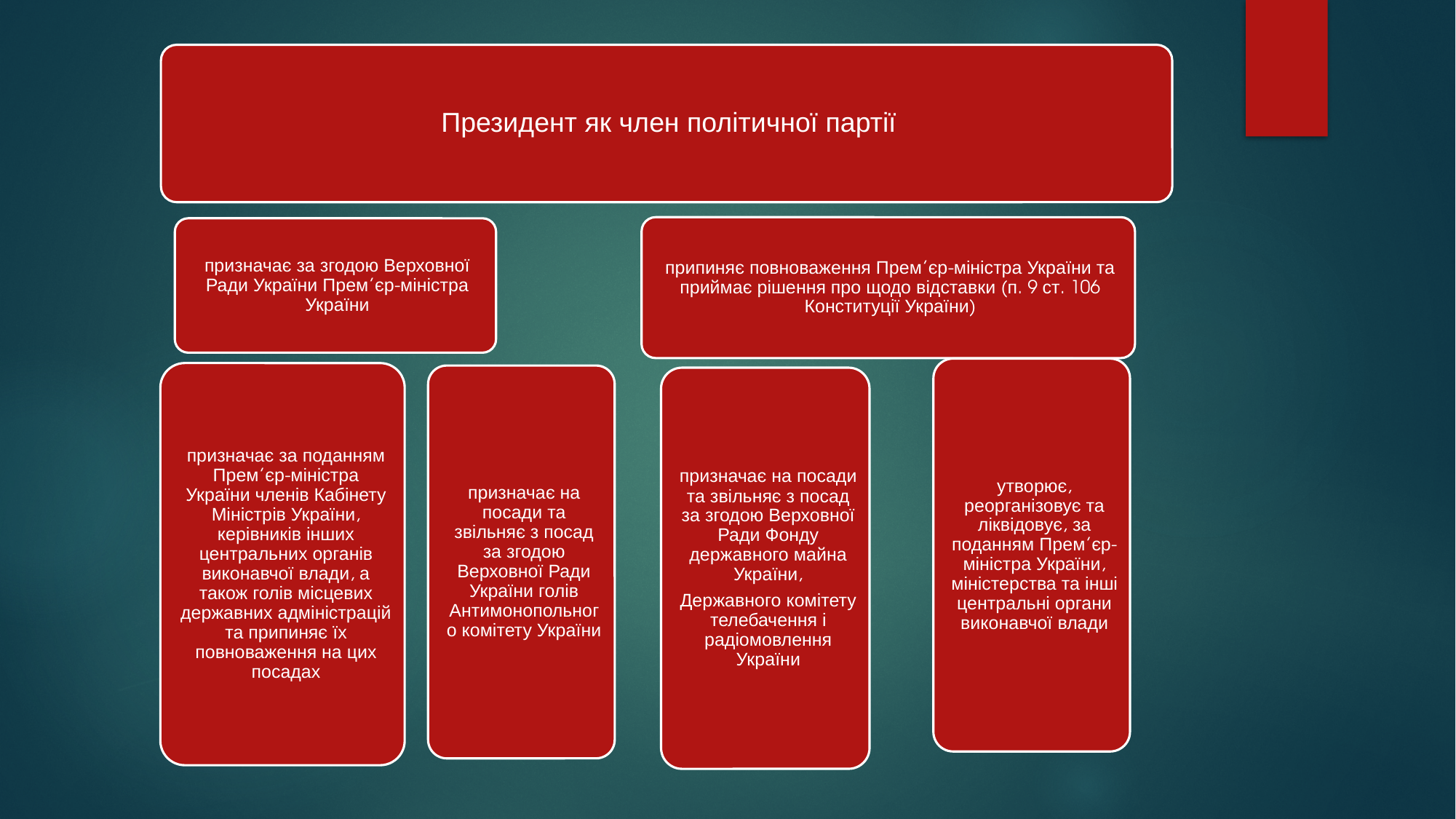

Президент як член політичної партії
призначає за згодою Верховної Ради України Прем’єр-міністра України
призначає за поданням Прем’єр-міністра України членів Кабінету Міністрів України, керівників інших центральних органів виконавчої влади, а також голів місцевих державних адміністрацій та припиняє їх повноваження на цих посадах
призначає на посади та звільняє з посад за згодою Верховної Ради України голів Антимонопольного комітету України
припиняє повноваження Прем’єр-міністра України та приймає рішення про щодо відставки (п. 9 ст. 106 Конституції України)
призначає на посади та звільняє з посад за згодою Верховної Ради Фонду державного майна України,
Державного комітету телебачення і радіомовлення України
утворює, реорганізовує та ліквідовує, за поданням Прем’єр-міністра України, міністерства та інші центральні органи виконавчої влади